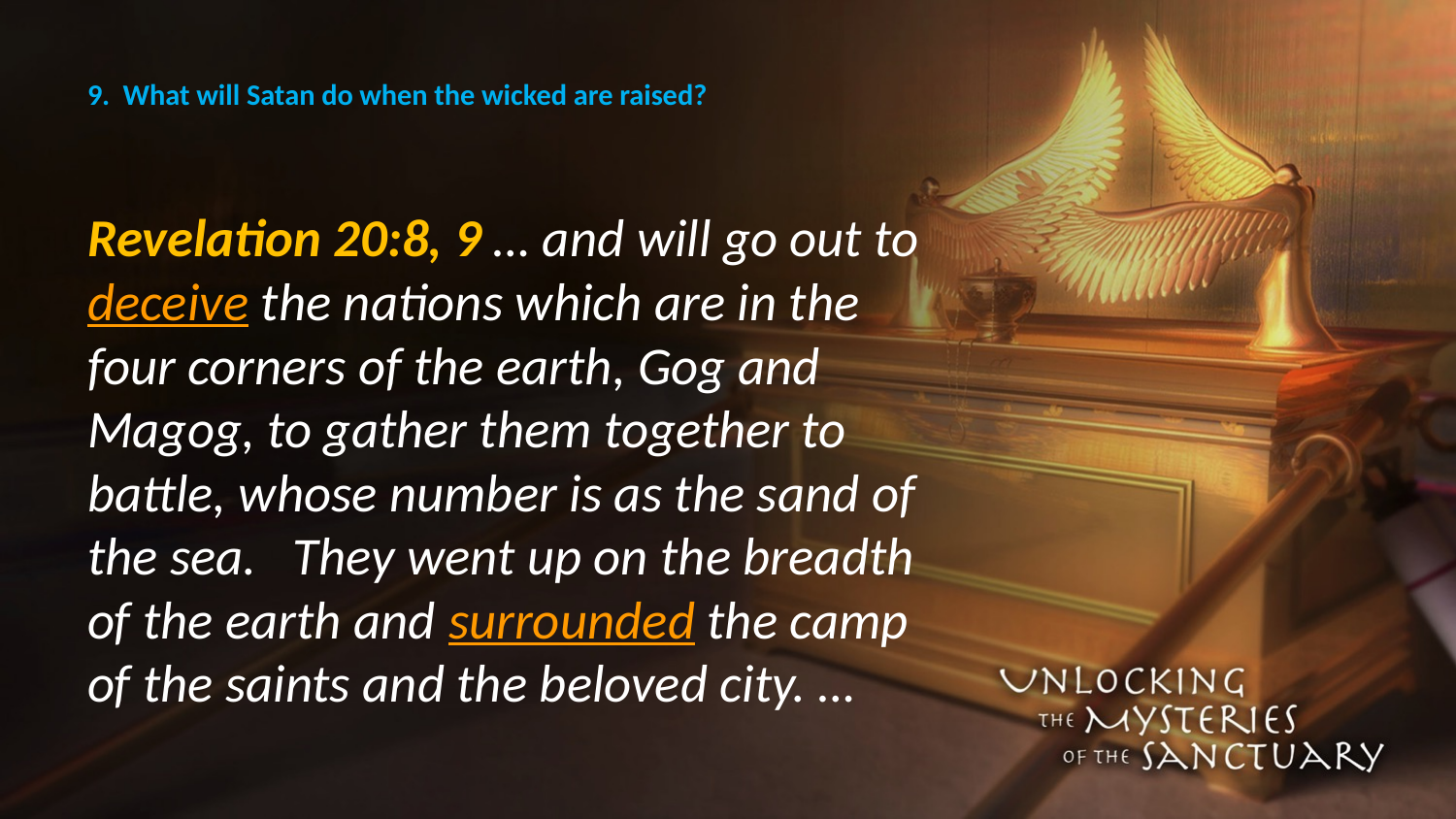

# 9.  What will Satan do when the wicked are raised?

Revelation 20:8, 9 … and will go out to deceive the nations which are in the four corners of the earth, Gog and Magog, to gather them together to battle, whose number is as the sand of the sea.   They went up on the breadth of the earth and surrounded the camp of the saints and the beloved city. …